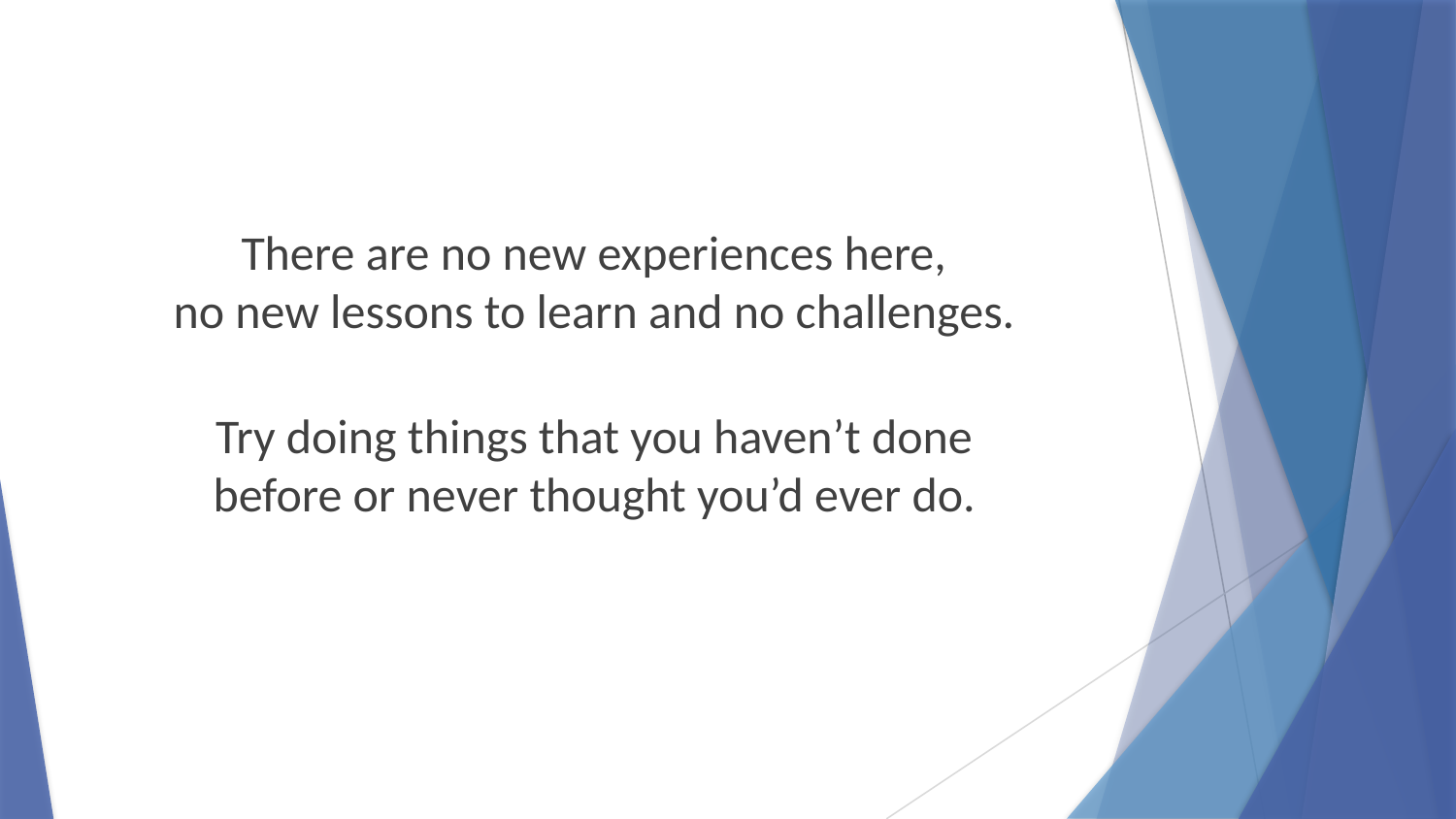

There are no new experiences here,
no new lessons to learn and no challenges.
Try doing things that you haven’t done
before or never thought you’d ever do.